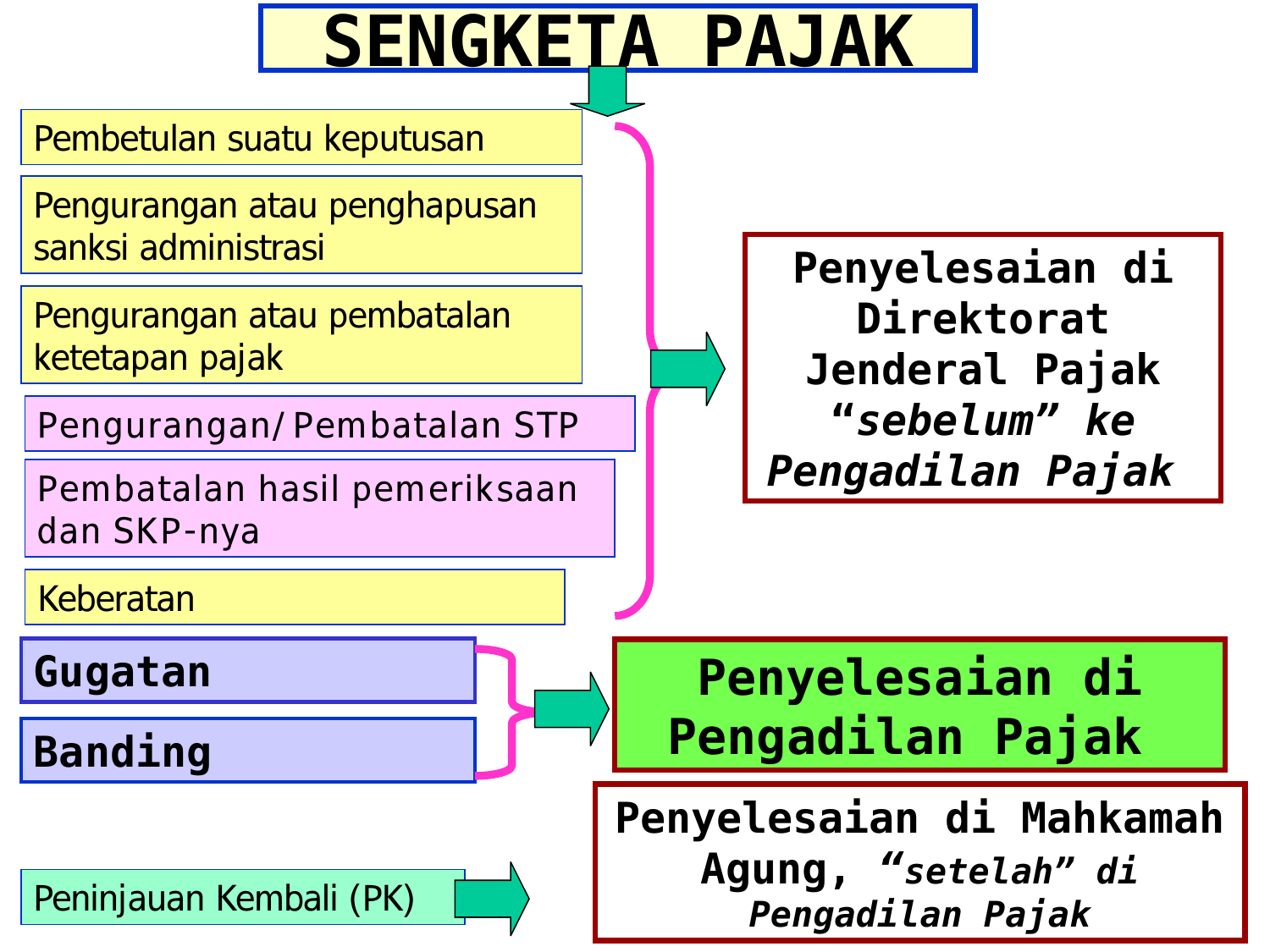

# SENGKETA PAJAK

Pembetulan suatu keputusan

Pengurangan atau penghapusan sanksi administrasi
Penyelesaian di Direktorat Jenderal Pajak “sebelum” ke Pengadilan Pajak
Pengurangan atau pembatalan ketetapan pajak

Pengurangan/Pembatalan STP
Pembatalan hasil pemeriksaan dan SKP-nya
Keberatan
Gugatan
Penyelesaian di Pengadilan Pajak

Banding
Penyelesaian di Mahkamah Agung, “setelah” di Pengadilan Pajak

Peninjauan Kembali (PK)